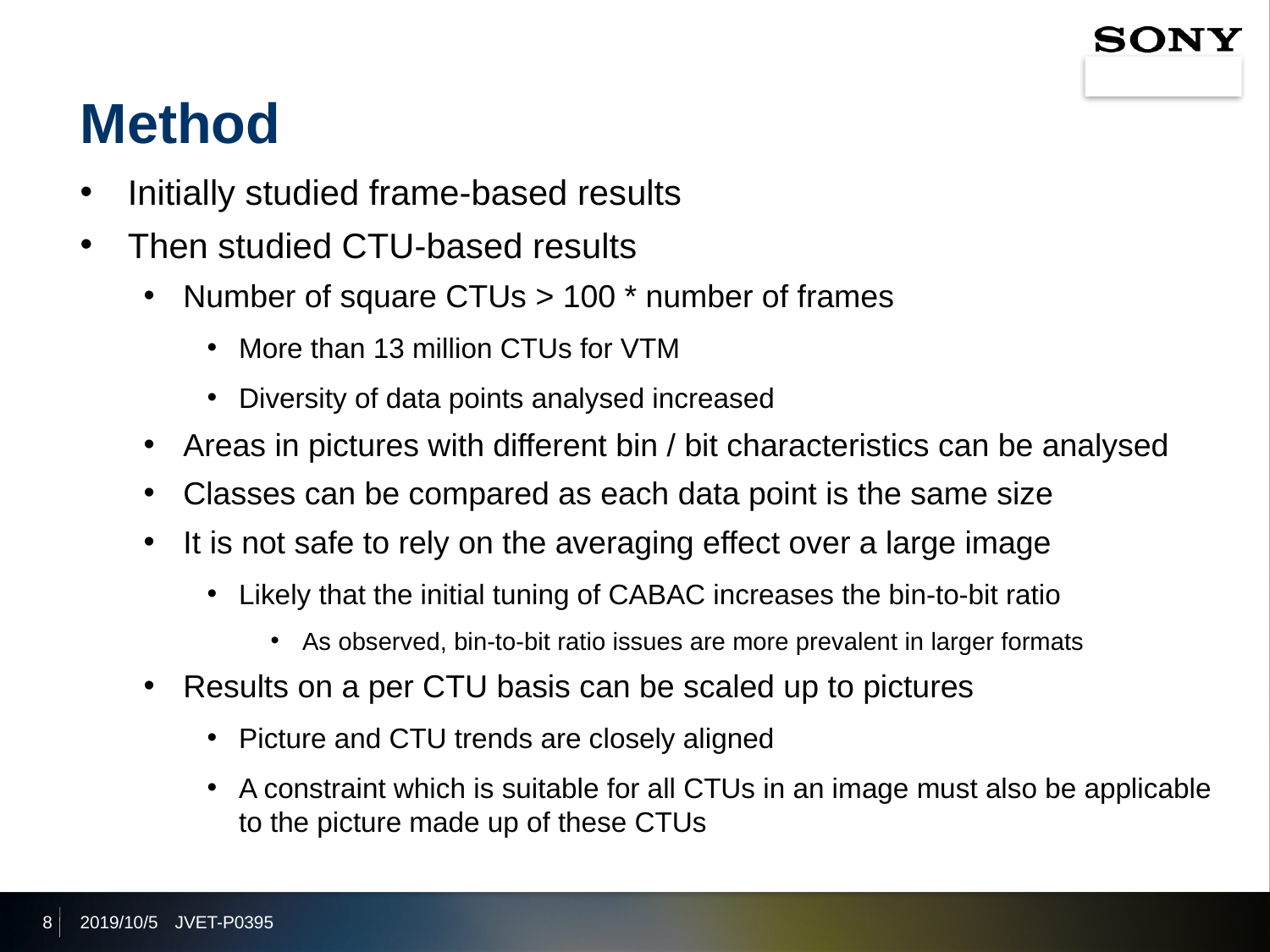

# Method
Initially studied frame-based results
Then studied CTU-based results
Number of square CTUs > 100 * number of frames
More than 13 million CTUs for VTM
Diversity of data points analysed increased
Areas in pictures with different bin / bit characteristics can be analysed
Classes can be compared as each data point is the same size
It is not safe to rely on the averaging effect over a large image
Likely that the initial tuning of CABAC increases the bin-to-bit ratio
As observed, bin-to-bit ratio issues are more prevalent in larger formats
Results on a per CTU basis can be scaled up to pictures
Picture and CTU trends are closely aligned
A constraint which is suitable for all CTUs in an image must also be applicable to the picture made up of these CTUs
8
2019/10/5
JVET-P0395